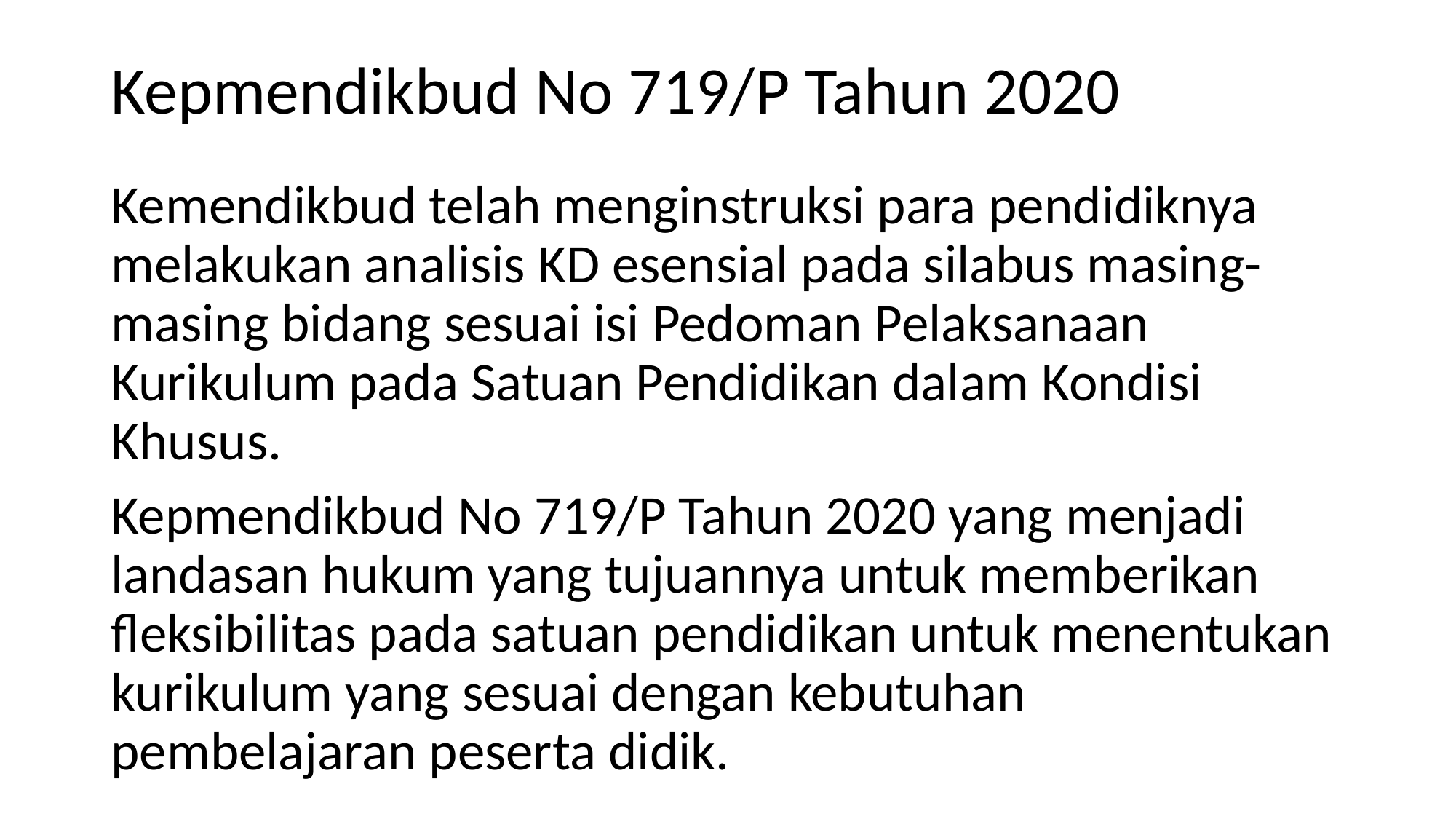

# Kepmendikbud No 719/P Tahun 2020
Kemendikbud telah menginstruksi para pendidiknya melakukan analisis KD esensial pada silabus masing-masing bidang sesuai isi Pedoman Pelaksanaan Kurikulum pada Satuan Pendidikan dalam Kondisi Khusus.
Kepmendikbud No 719/P Tahun 2020 yang menjadi landasan hukum yang tujuannya untuk memberikan fleksibilitas pada satuan pendidikan untuk menentukan kurikulum yang sesuai dengan kebutuhan pembelajaran peserta didik.